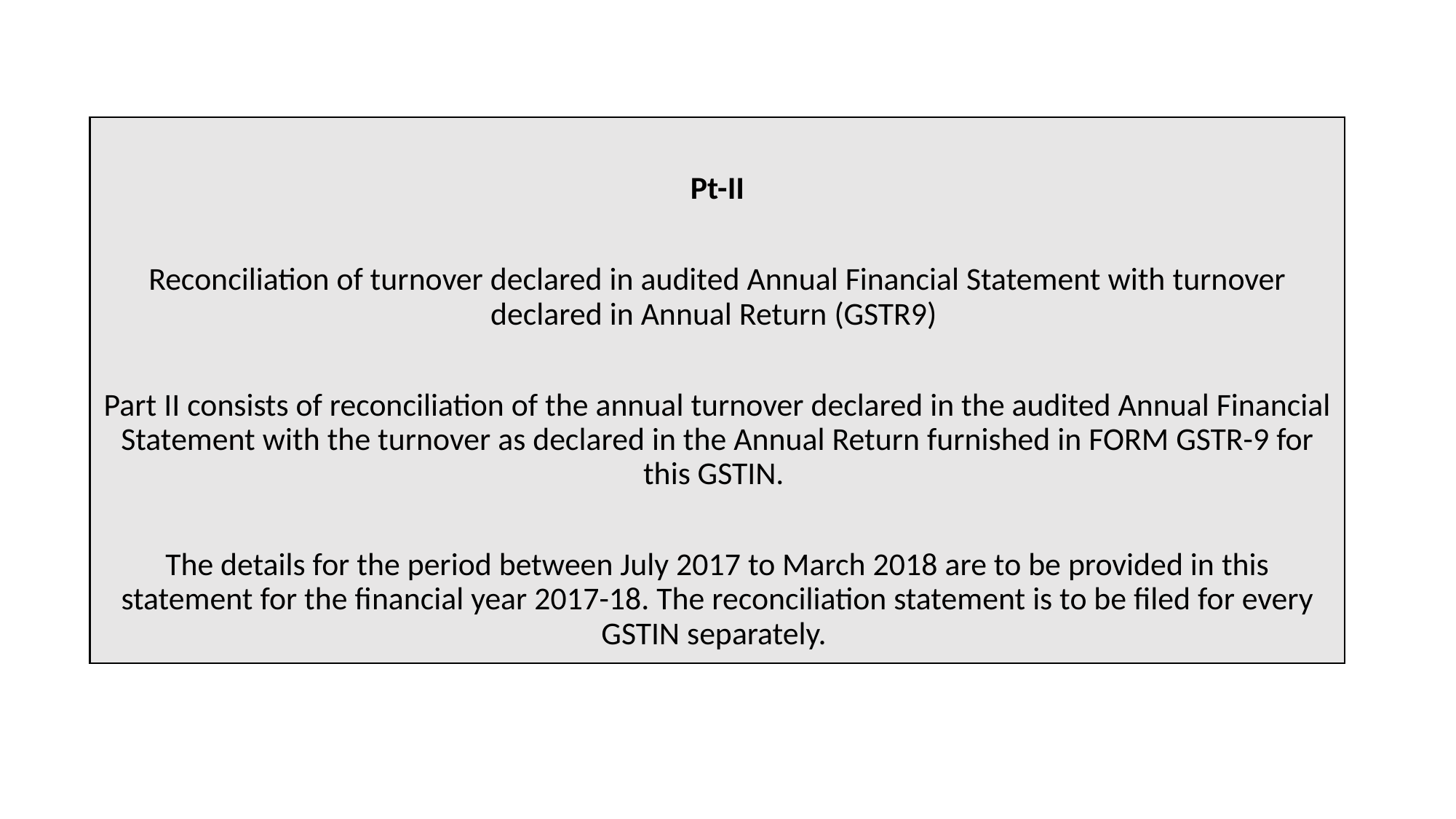

Pt-II

Reconciliation of turnover declared in audited Annual Financial Statement with turnover declared in Annual Return (GSTR9)

Part II consists of reconciliation of the annual turnover declared in the audited Annual Financial Statement with the turnover as declared in the Annual Return furnished in FORM GSTR-9 for this GSTIN.

The details for the period between July 2017 to March 2018 are to be provided in this statement for the financial year 2017-18. The reconciliation statement is to be filed for every GSTIN separately.